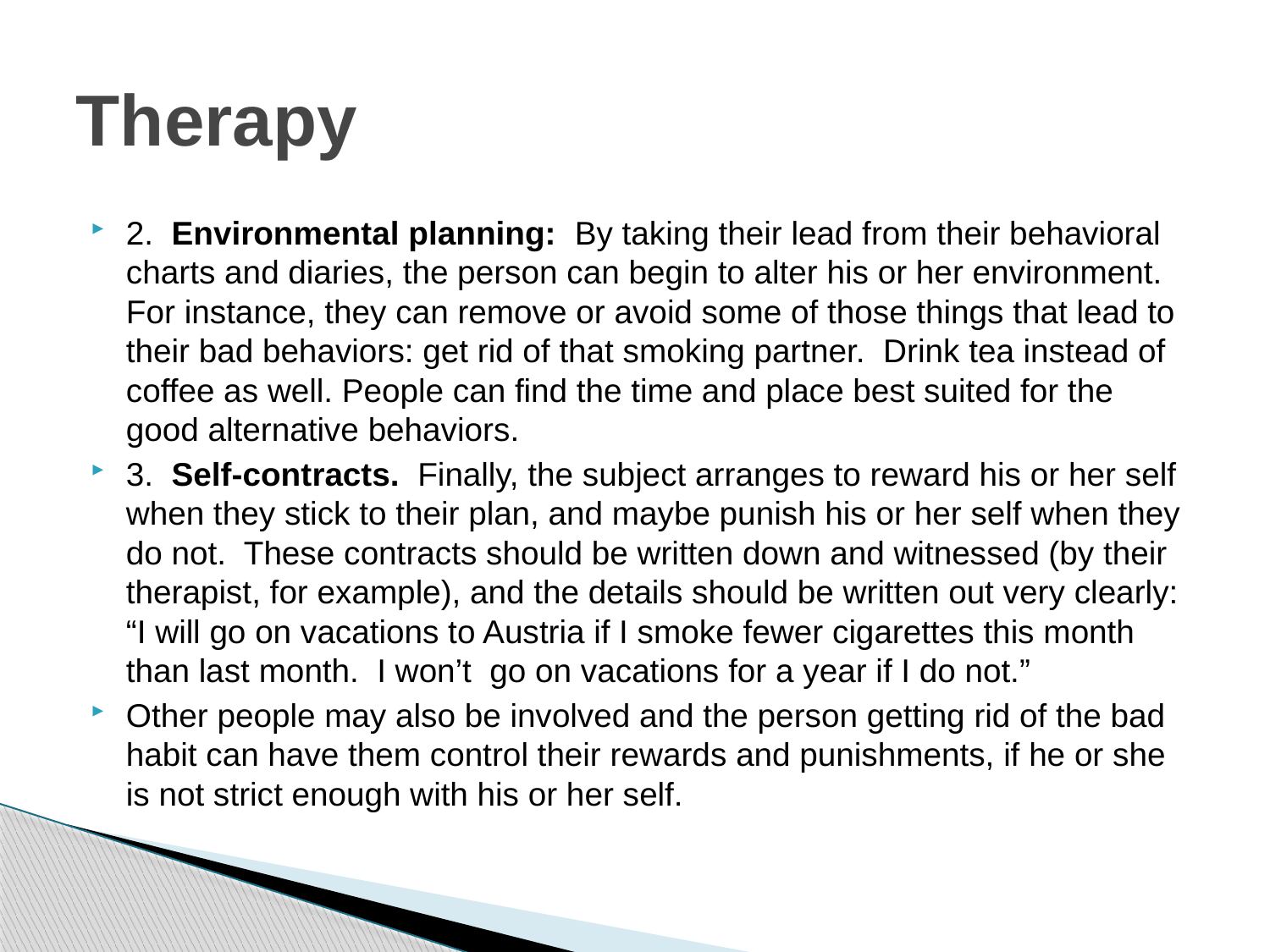

# Therapy
2.  Environmental planning:  By taking their lead from their behavioral charts and diaries, the person can begin to alter his or her environment.  For instance, they can remove or avoid some of those things that lead to their bad behaviors: get rid of that smoking partner.  Drink tea instead of coffee as well. People can find the time and place best suited for the good alternative behaviors.
3.  Self-contracts.  Finally, the subject arranges to reward his or her self when they stick to their plan, and maybe punish his or her self when they do not.  These contracts should be written down and witnessed (by their therapist, for example), and the details should be written out very clearly:  “I will go on vacations to Austria if I smoke fewer cigarettes this month than last month.  I won’t  go on vacations for a year if I do not.”
Other people may also be involved and the person getting rid of the bad habit can have them control their rewards and punishments, if he or she is not strict enough with his or her self.